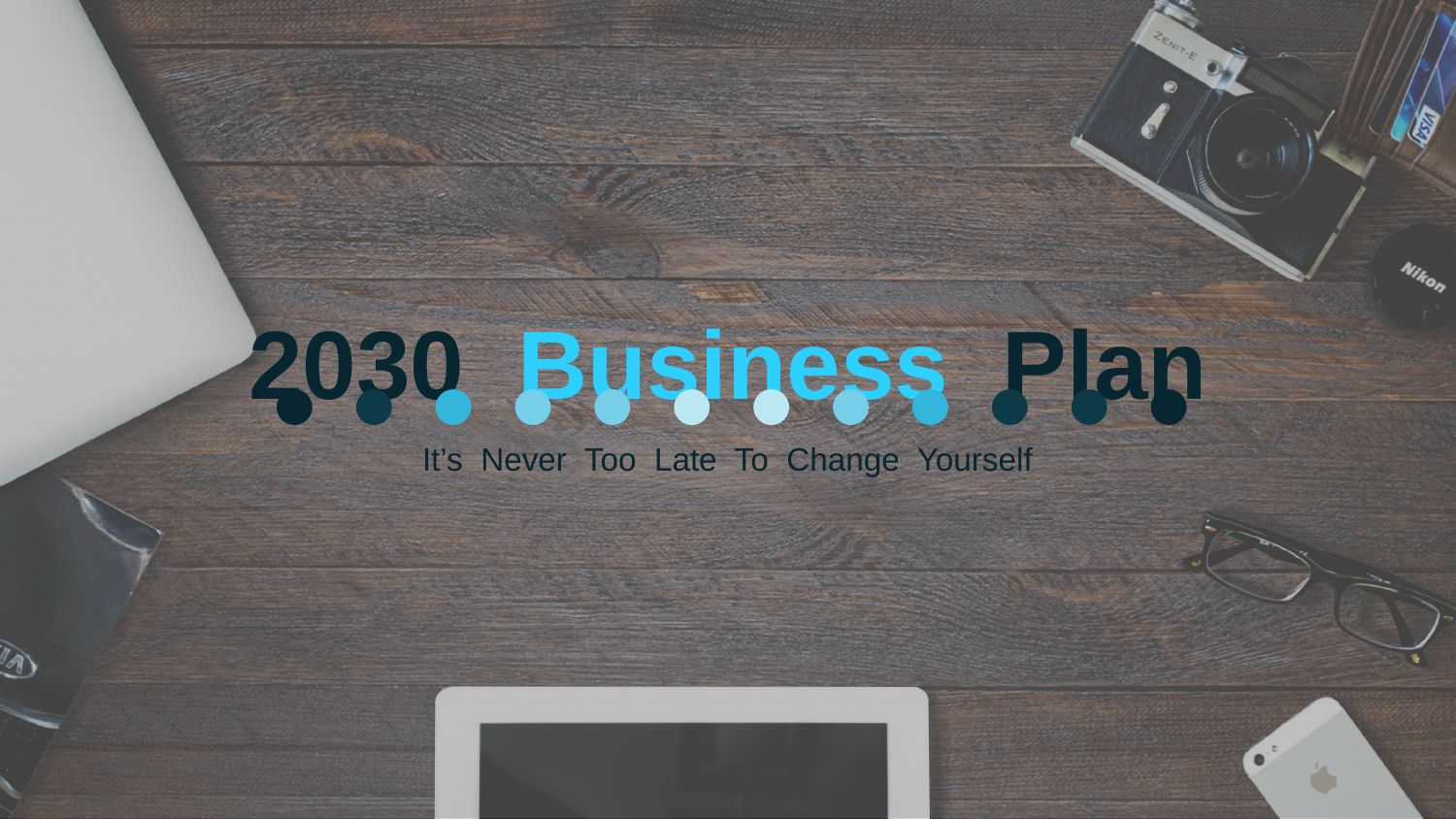

2030  Business  Plan
It’s  Never  Too  Late  To  Change  Yourself